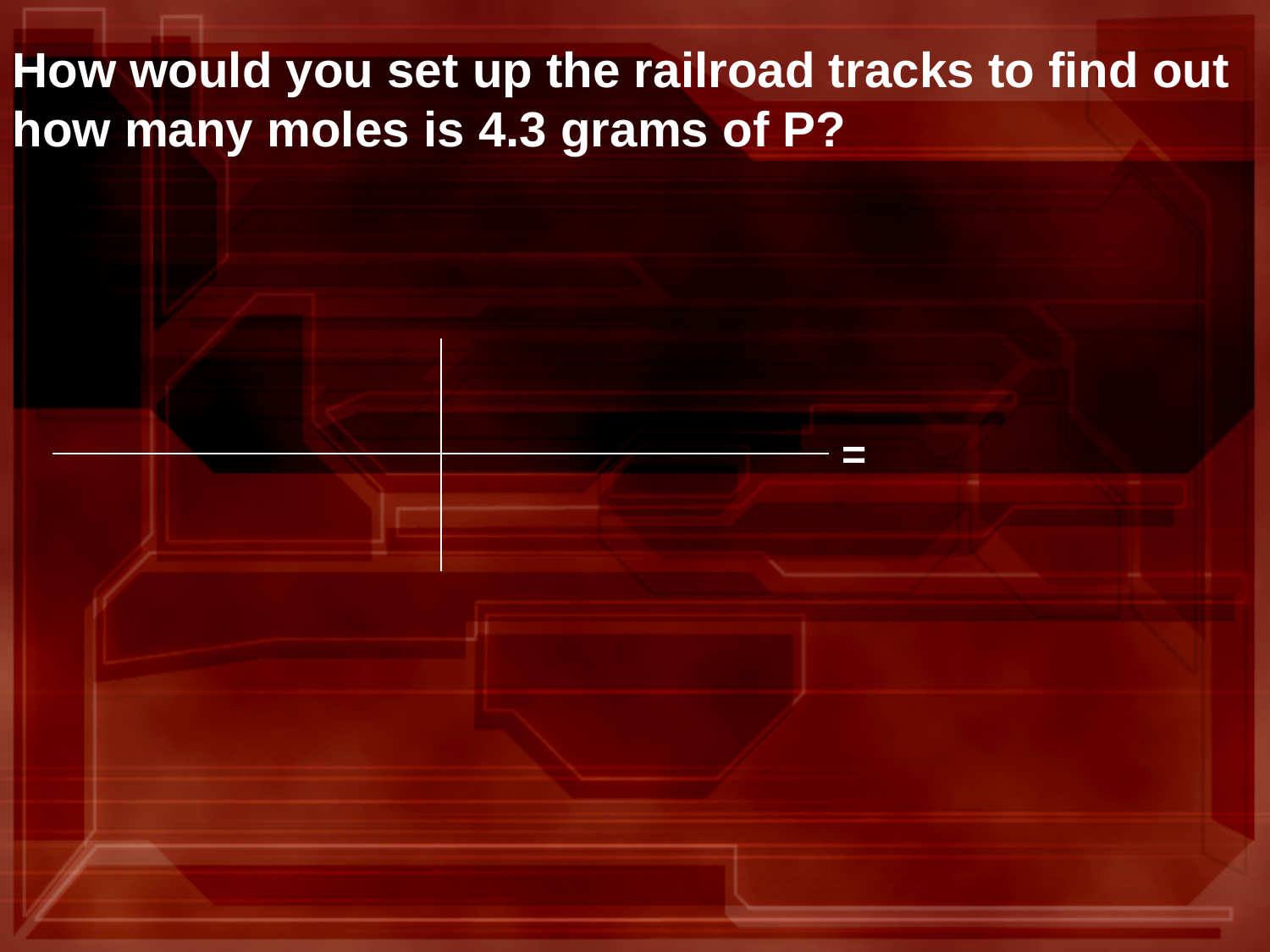

How would you set up the railroad tracks to find out how many moles is 4.3 grams of P?
|  |  | = |
| --- | --- | --- |
|  |  |  |